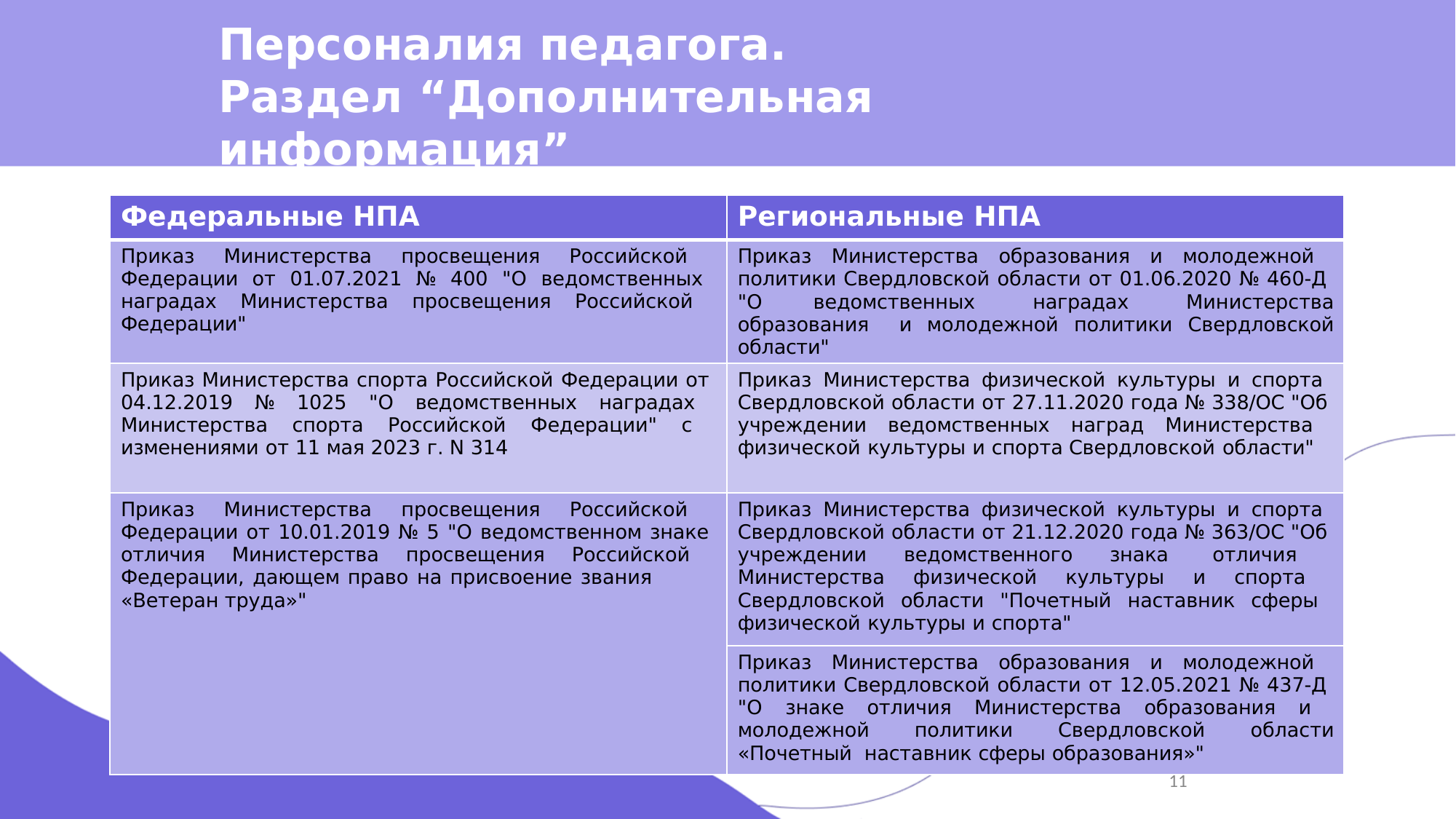

# Персоналия педагога.
Раздел “Дополнительная информация”
| Федеральные НПА | Региональные НПА |
| --- | --- |
| Приказ Министерства просвещения Российской Федерации от 01.07.2021 № 400 "О ведомственных наградах Министерства просвещения Российской Федерации" | Приказ Министерства образования и молодежной политики Свердловской области от 01.06.2020 № 460-Д "О ведомственных наградах Министерства образования и молодежной политики Свердловской области" |
| Приказ Министерства спорта Российской Федерации от 04.12.2019 № 1025 "О ведомственных наградах Министерства спорта Российской Федерации" с изменениями от 11 мая 2023 г. N 314 | Приказ Министерства физической культуры и спорта Свердловской области от 27.11.2020 года № 338/ОС "Об учреждении ведомственных наград Министерства физической культуры и спорта Свердловской области" |
| Приказ Министерства просвещения Российской Федерации от 10.01.2019 № 5 "О ведомственном знаке отличия Министерства просвещения Российской Федерации, дающем право на присвоение звания «Ветеран труда»" | Приказ Министерства физической культуры и спорта Свердловской области от 21.12.2020 года № 363/ОС "Об учреждении ведомственного знака отличия Министерства физической культуры и спорта Свердловской области "Почетный наставник сферы физической культуры и спорта" |
|  | Приказ Министерства образования и молодежной политики Свердловской области от 12.05.2021 № 437-Д "О знаке отличия Министерства образования и молодежной политики Свердловской области «Почетный наставник сферы образования»" |
11